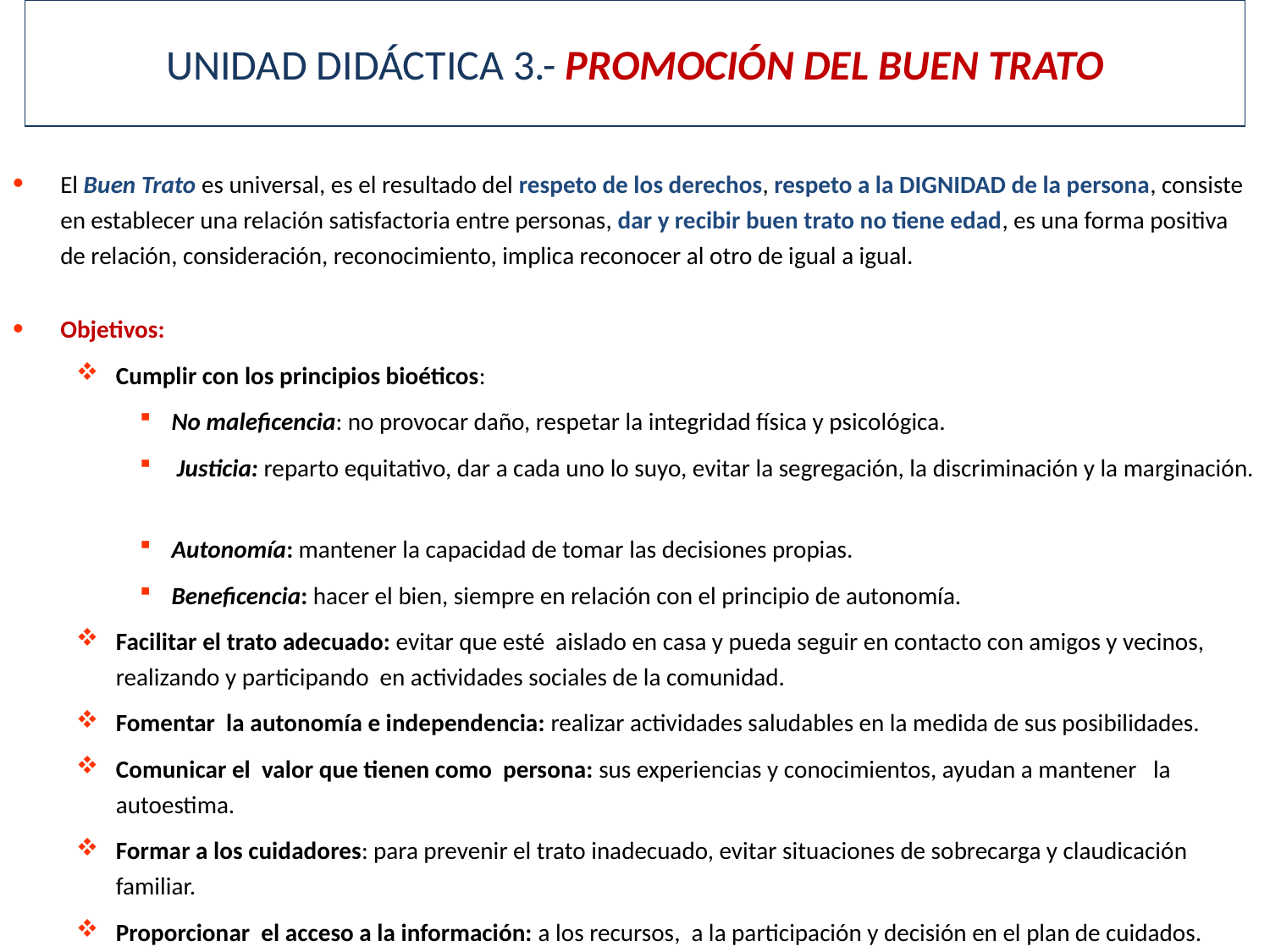

UNIDAD DIDÁCTICA 3.- PROMOCIÓN DEL BUEN TRATO
El Buen Trato es universal, es el resultado del respeto de los derechos, respeto a la DIGNIDAD de la persona, consiste en establecer una relación satisfactoria entre personas, dar y recibir buen trato no tiene edad, es una forma positiva de relación, consideración, reconocimiento, implica reconocer al otro de igual a igual.

Objetivos:
Cumplir con los principios bioéticos:
No maleficencia: no provocar daño, respetar la integridad física y psicológica.
 Justicia: reparto equitativo, dar a cada uno lo suyo, evitar la segregación, la discriminación y la marginación.
Autonomía: mantener la capacidad de tomar las decisiones propias.
Beneficencia: hacer el bien, siempre en relación con el principio de autonomía.
Facilitar el trato adecuado: evitar que esté  aislado en casa y pueda seguir en contacto con amigos y vecinos,  realizando y participando  en actividades sociales de la comunidad.
Fomentar  la autonomía e independencia: realizar actividades saludables en la medida de sus posibilidades.
Comunicar el  valor que tienen como  persona: sus experiencias y conocimientos, ayudan a mantener   la autoestima.
Formar a los cuidadores: para prevenir el trato inadecuado, evitar situaciones de sobrecarga y claudicación familiar.
Proporcionar  el acceso a la información: a los recursos,  a la participación y decisión en el plan de cuidados.